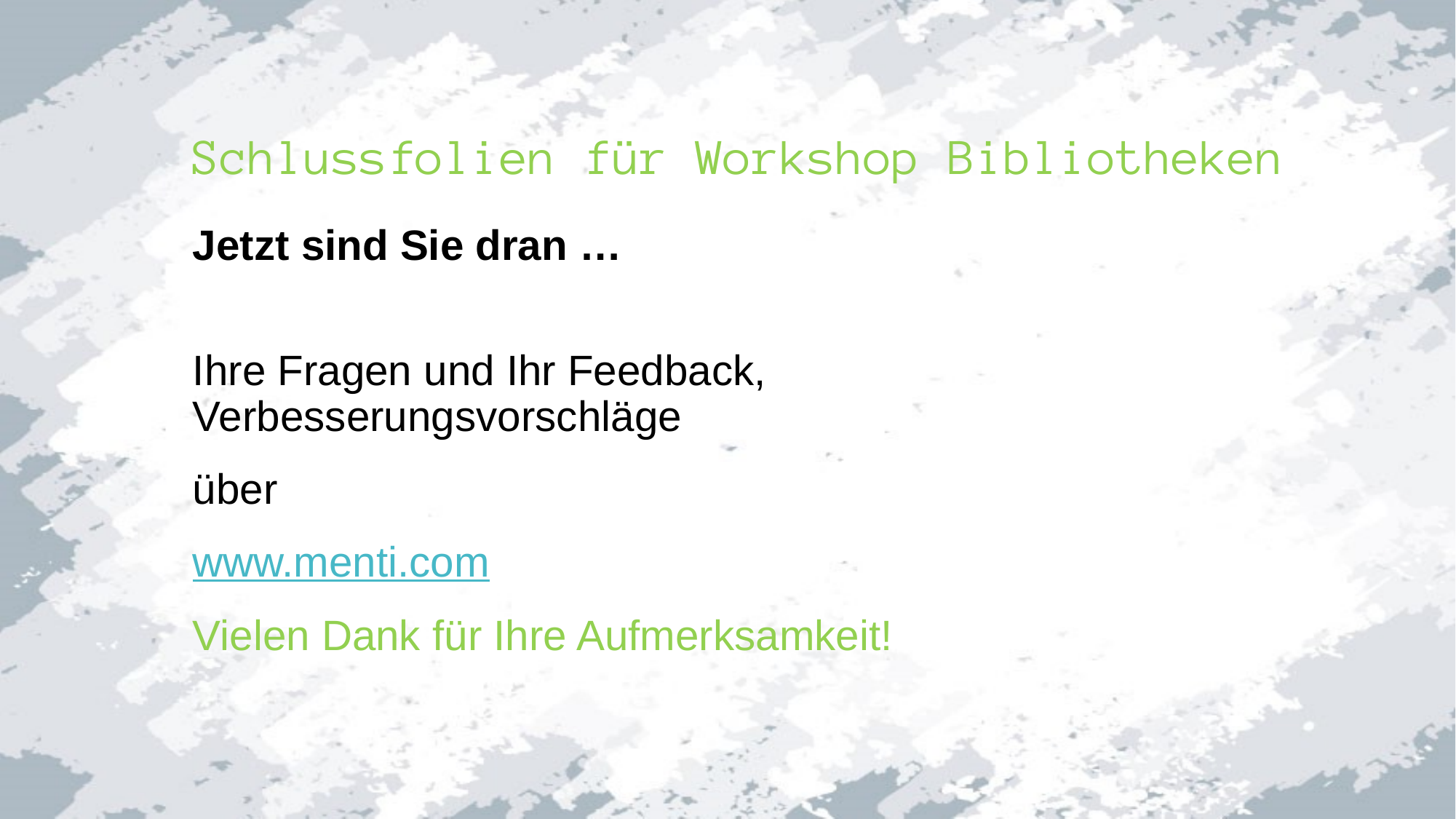

# Schlussfolien für Workshop Bibliotheken
Jetzt sind Sie dran …

Ihre Fragen und Ihr Feedback, Verbesserungsvorschläge
über
www.menti.com
Vielen Dank für Ihre Aufmerksamkeit!